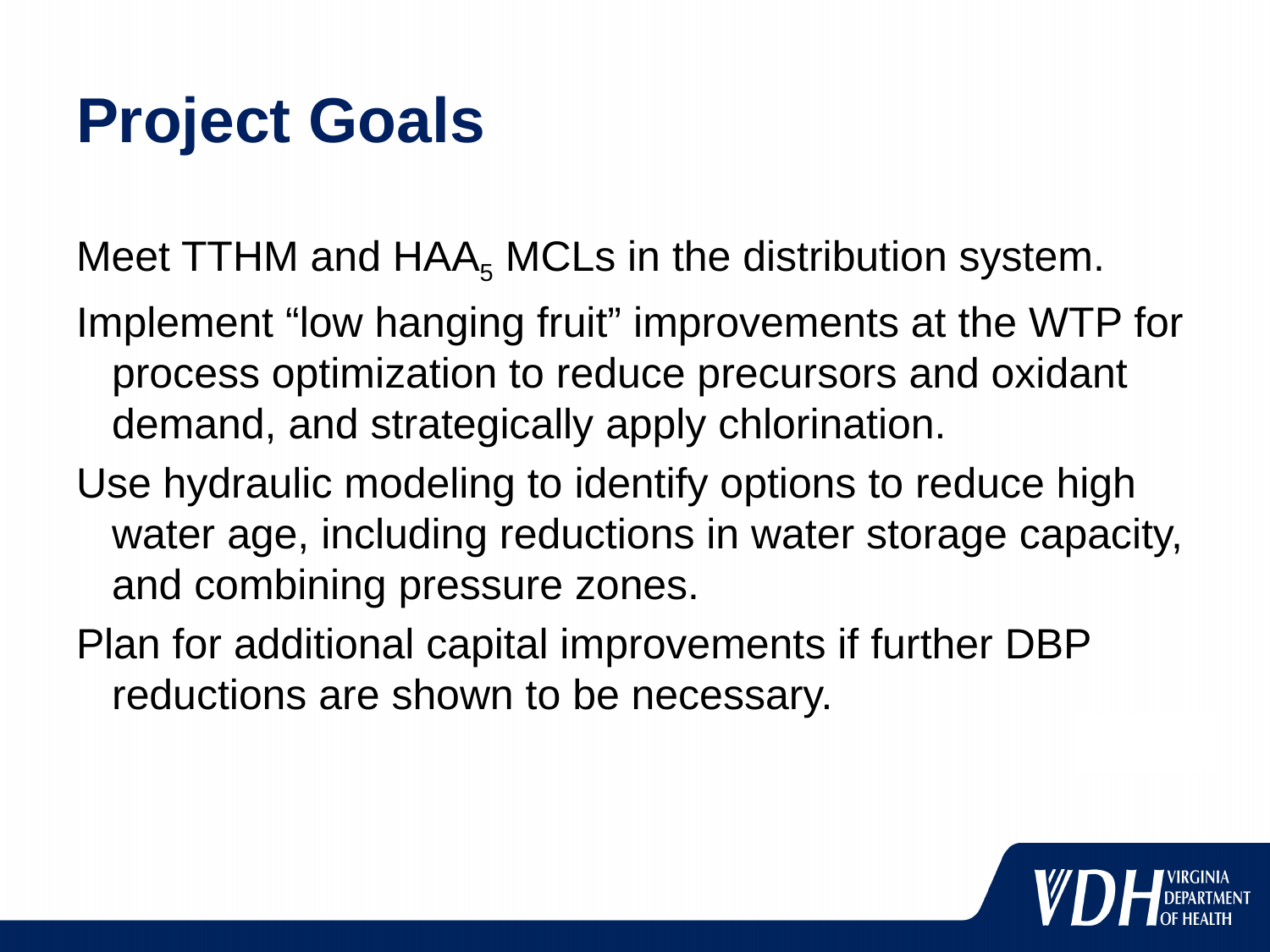

# Project Goals
Meet TTHM and HAA5 MCLs in the distribution system.
Implement “low hanging fruit” improvements at the WTP for process optimization to reduce precursors and oxidant demand, and strategically apply chlorination.
Use hydraulic modeling to identify options to reduce high water age, including reductions in water storage capacity, and combining pressure zones.
Plan for additional capital improvements if further DBP reductions are shown to be necessary.